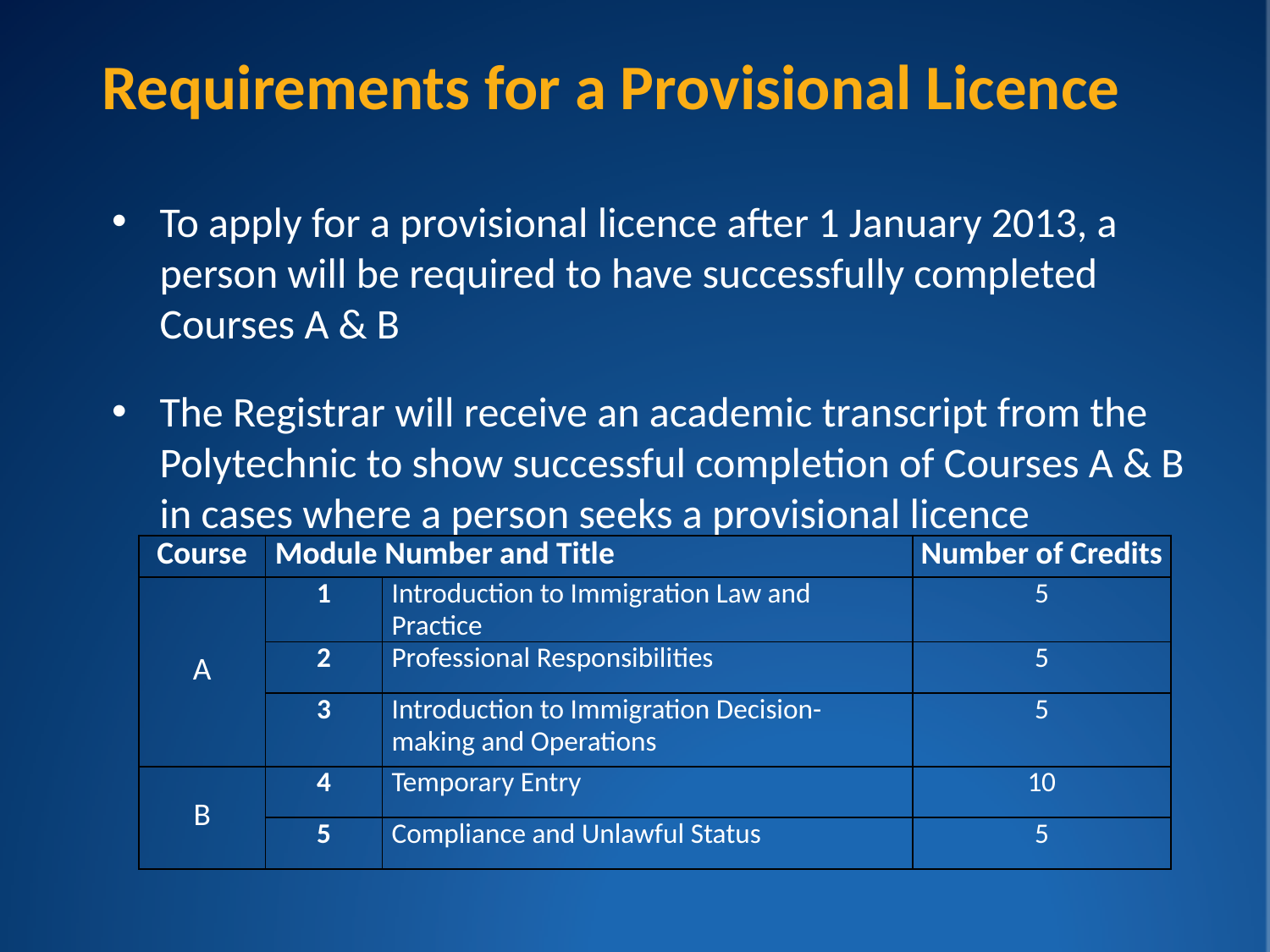

Requirements for a Provisional Licence
To apply for a provisional licence after 1 January 2013, a person will be required to have successfully completed Courses A & B

The Registrar will receive an academic transcript from the Polytechnic to show successful completion of Courses A & B in cases where a person seeks a provisional licence

| Course | Module Number and Title |  | Number of Credits |
| --- | --- | --- | --- |
| A | 1 | Introduction to Immigration Law and Practice | 5 |
|  | 2 | Professional Responsibilities | 5 |
|  | 3 | Introduction to Immigration Decision-making and Operations | 5 |
| B | 4 | Temporary Entry | 10 |
|  | 5 | Compliance and Unlawful Status | 5 |